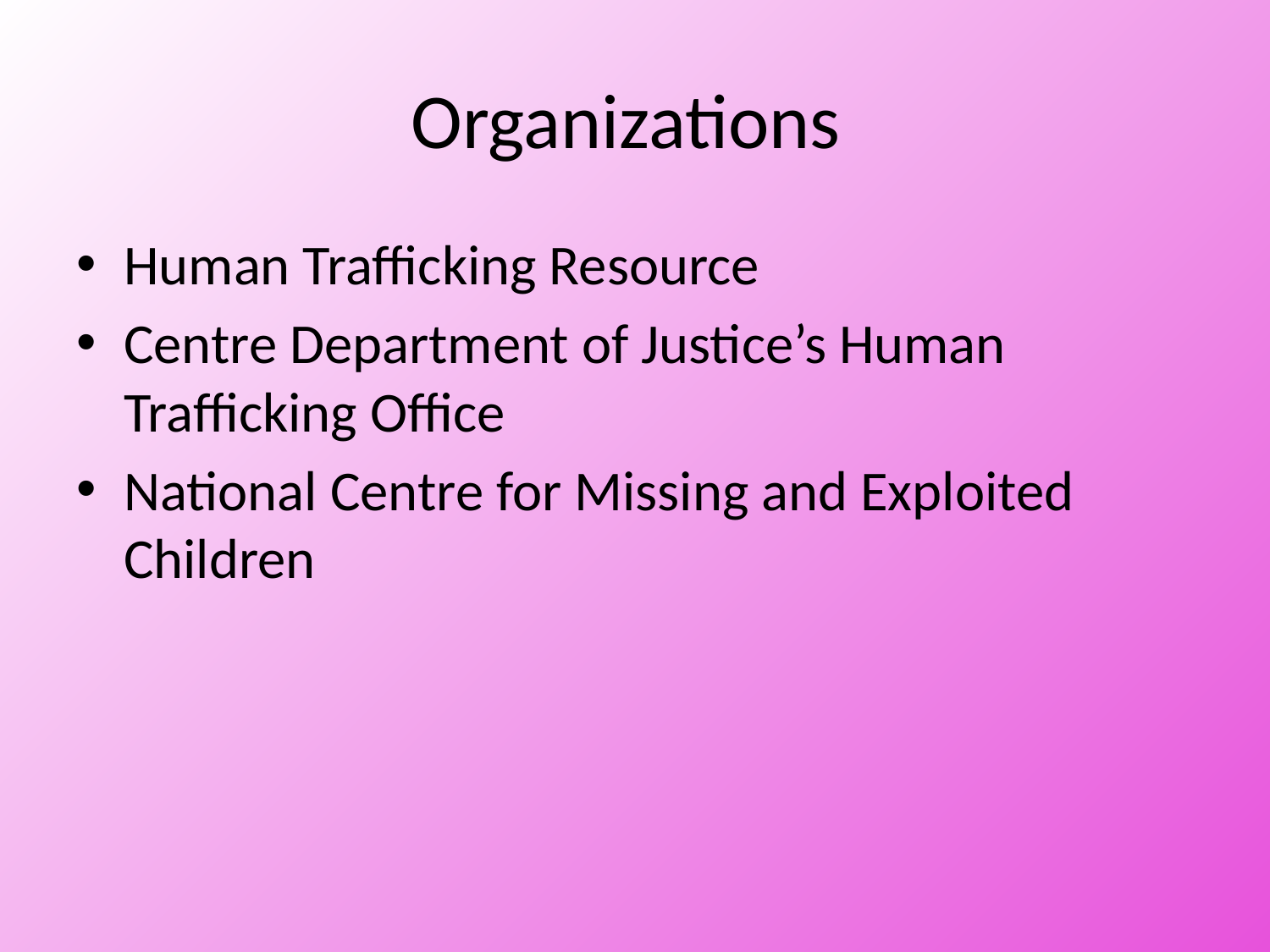

# Organizations
Human Trafficking Resource
Centre Department of Justice’s Human Trafficking Office
National Centre for Missing and Exploited Children